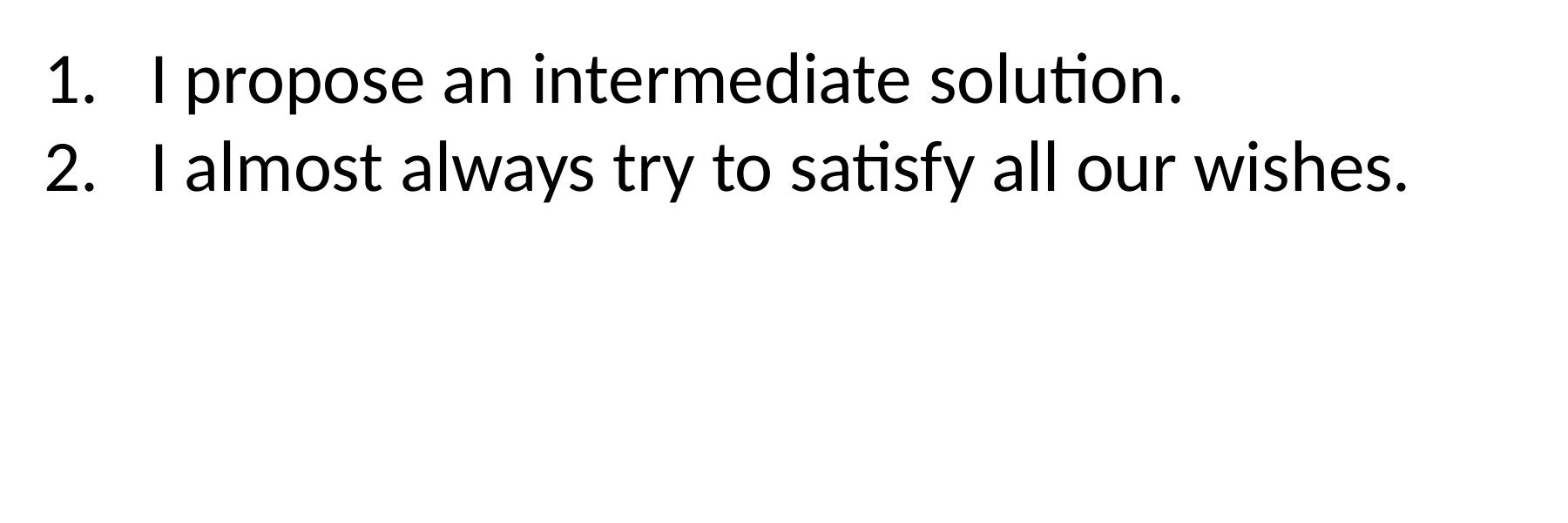

I propose an intermediate solution.
I almost always try to satisfy all our wishes.